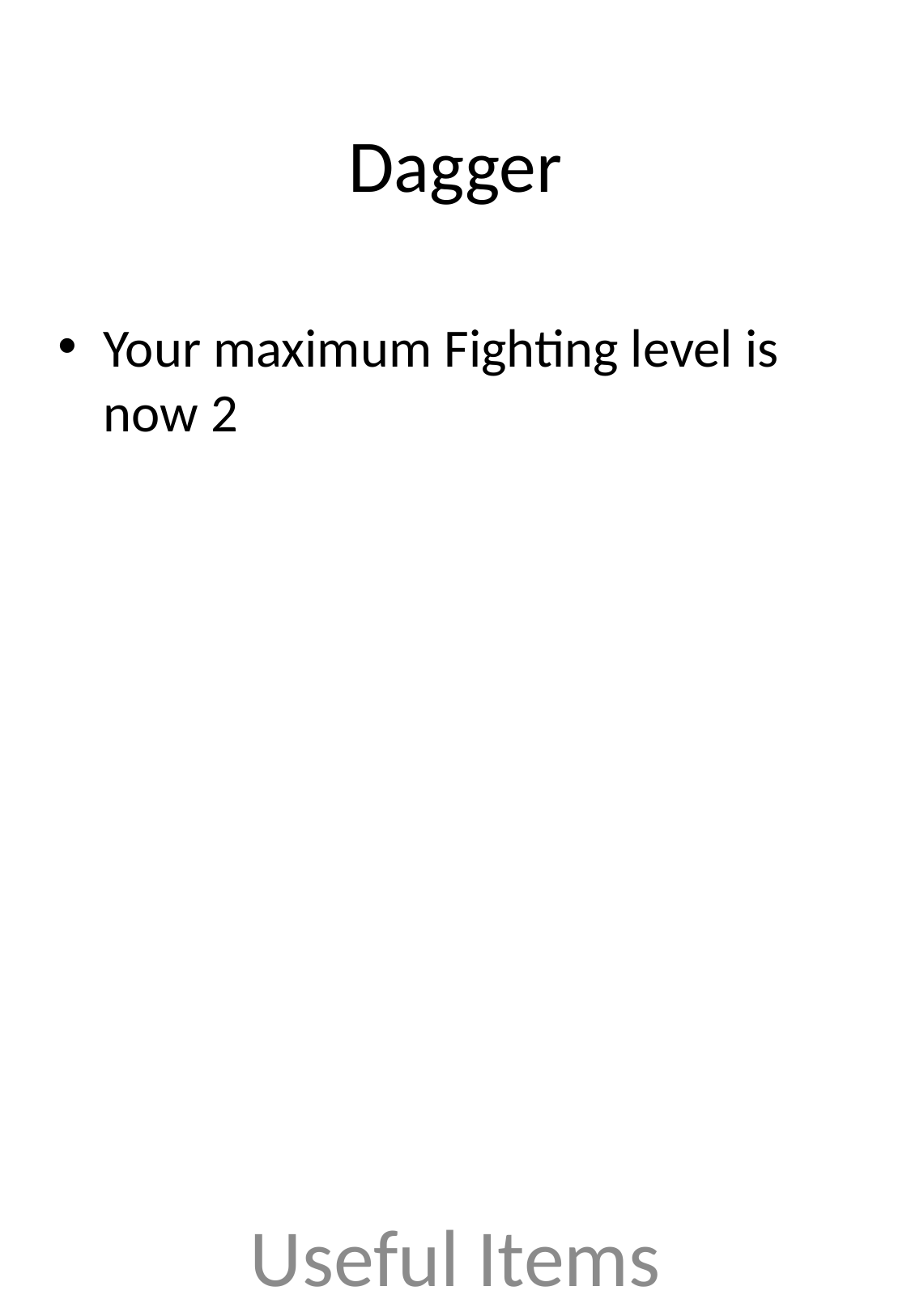

# Dagger
Your maximum Fighting level is now 2
Useful Items